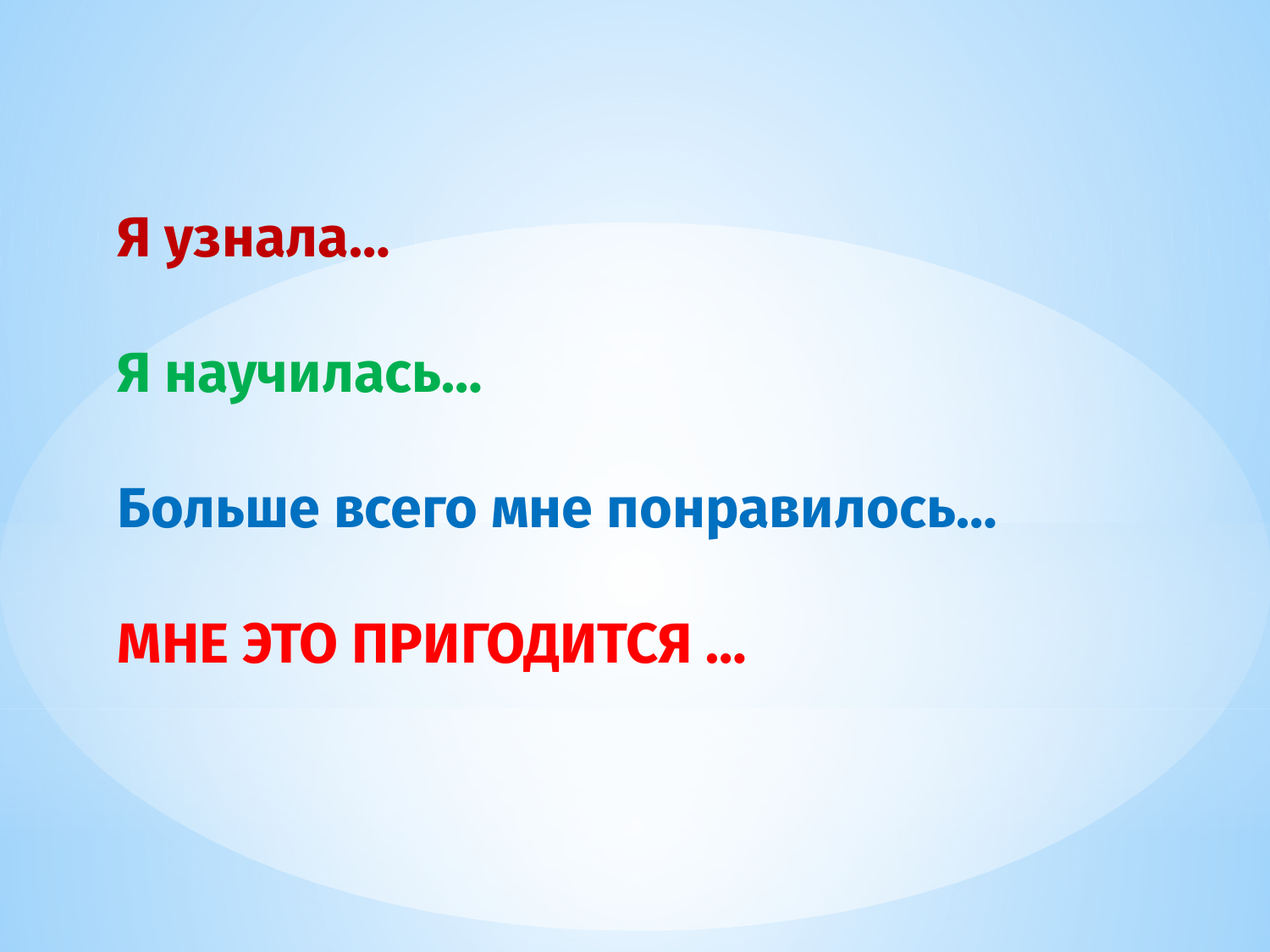

Я узнала…

Я научилась…

Больше всего мне понравилось…

МНЕ ЭТО ПРИГОДИТСЯ …